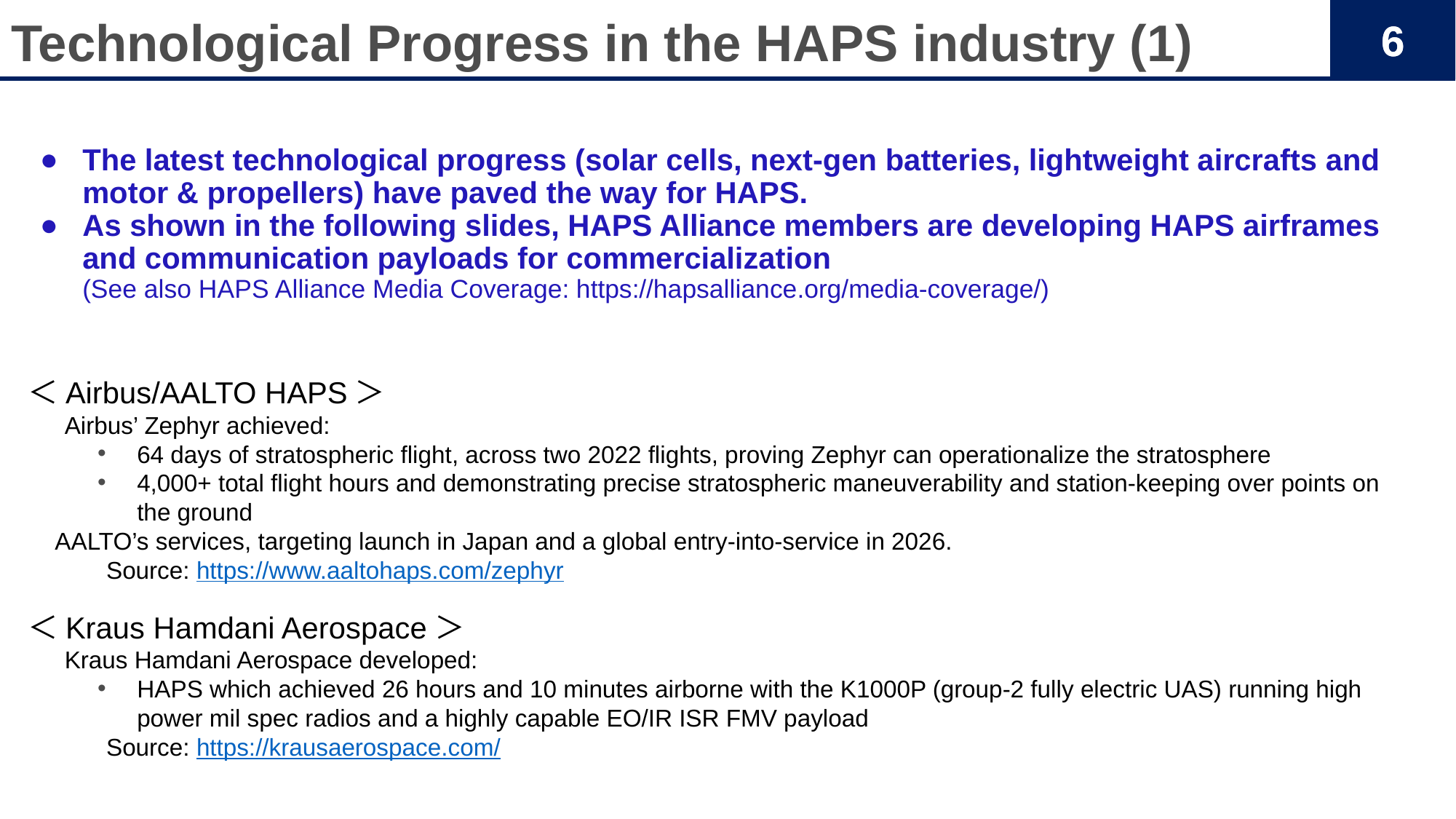

# Technological Progress in the HAPS industry (1)
The latest technological progress (solar cells, next-gen batteries, lightweight aircrafts and motor & propellers) have paved the way for HAPS.
As shown in the following slides, HAPS Alliance members are developing HAPS airframes and communication payloads for commercialization
(See also HAPS Alliance Media Coverage: https://hapsalliance.org/media-coverage/)
＜Airbus/AALTO HAPS＞
　 Airbus’ Zephyr achieved:
64 days of stratospheric flight, across two 2022 flights, proving Zephyr can operationalize the stratosphere
4,000+ total flight hours and demonstrating precise stratospheric maneuverability and station-keeping over points on the ground
    AALTO’s services, targeting launch in Japan and a global entry-into-service in 2026.
　　　Source: https://www.aaltohaps.com/zephyr
＜Kraus Hamdani Aerospace＞
　 Kraus Hamdani Aerospace developed:
HAPS which achieved 26 hours and 10 minutes airborne with the K1000P (group-2 fully electric UAS) running high power mil spec radios and a highly capable EO/IR ISR FMV payload
　　　Source: https://krausaerospace.com/